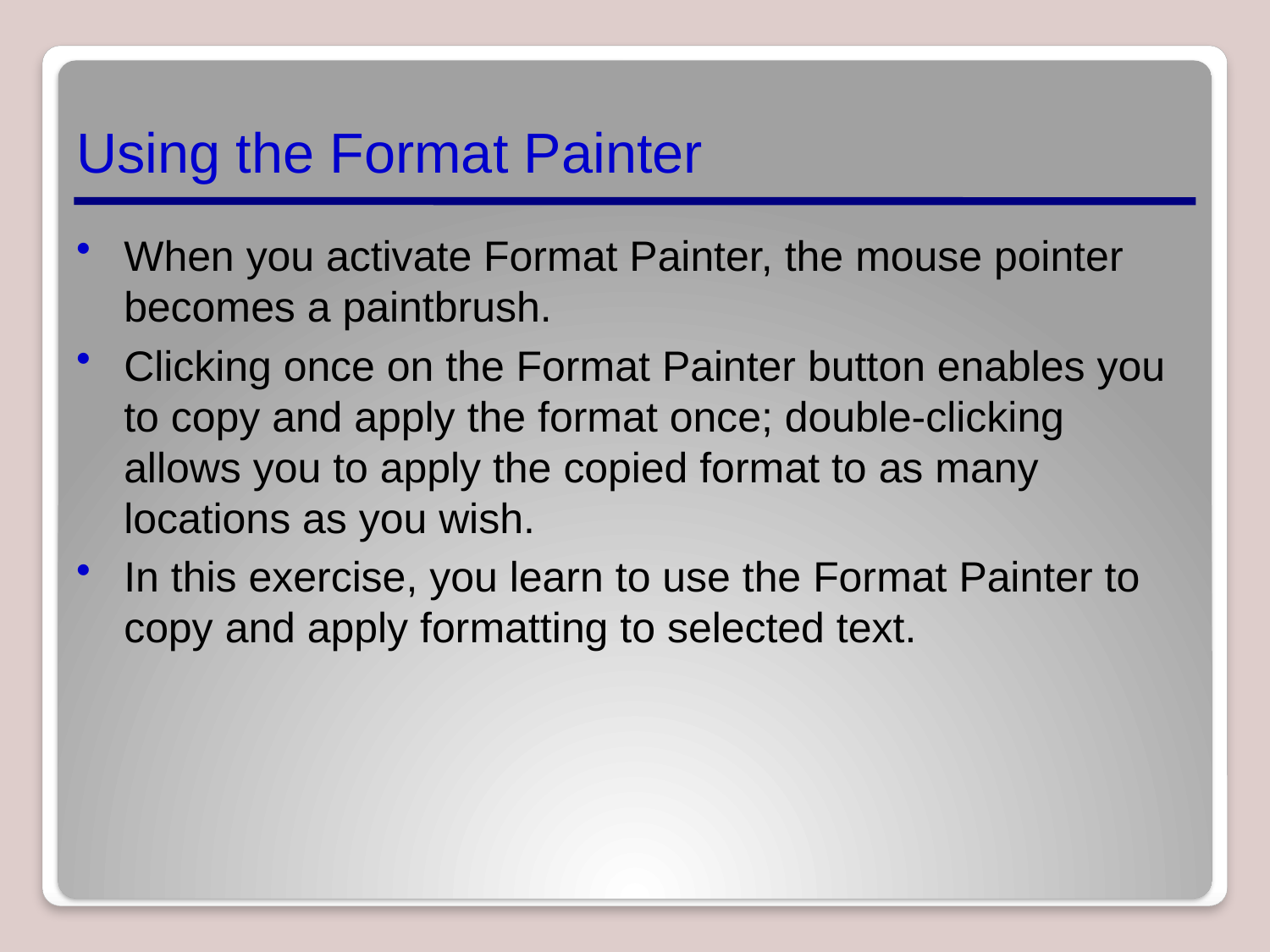

# Using the Format Painter
When you activate Format Painter, the mouse pointer becomes a paintbrush.
Clicking once on the Format Painter button enables you to copy and apply the format once; double-clicking allows you to apply the copied format to as many locations as you wish.
In this exercise, you learn to use the Format Painter to copy and apply formatting to selected text.